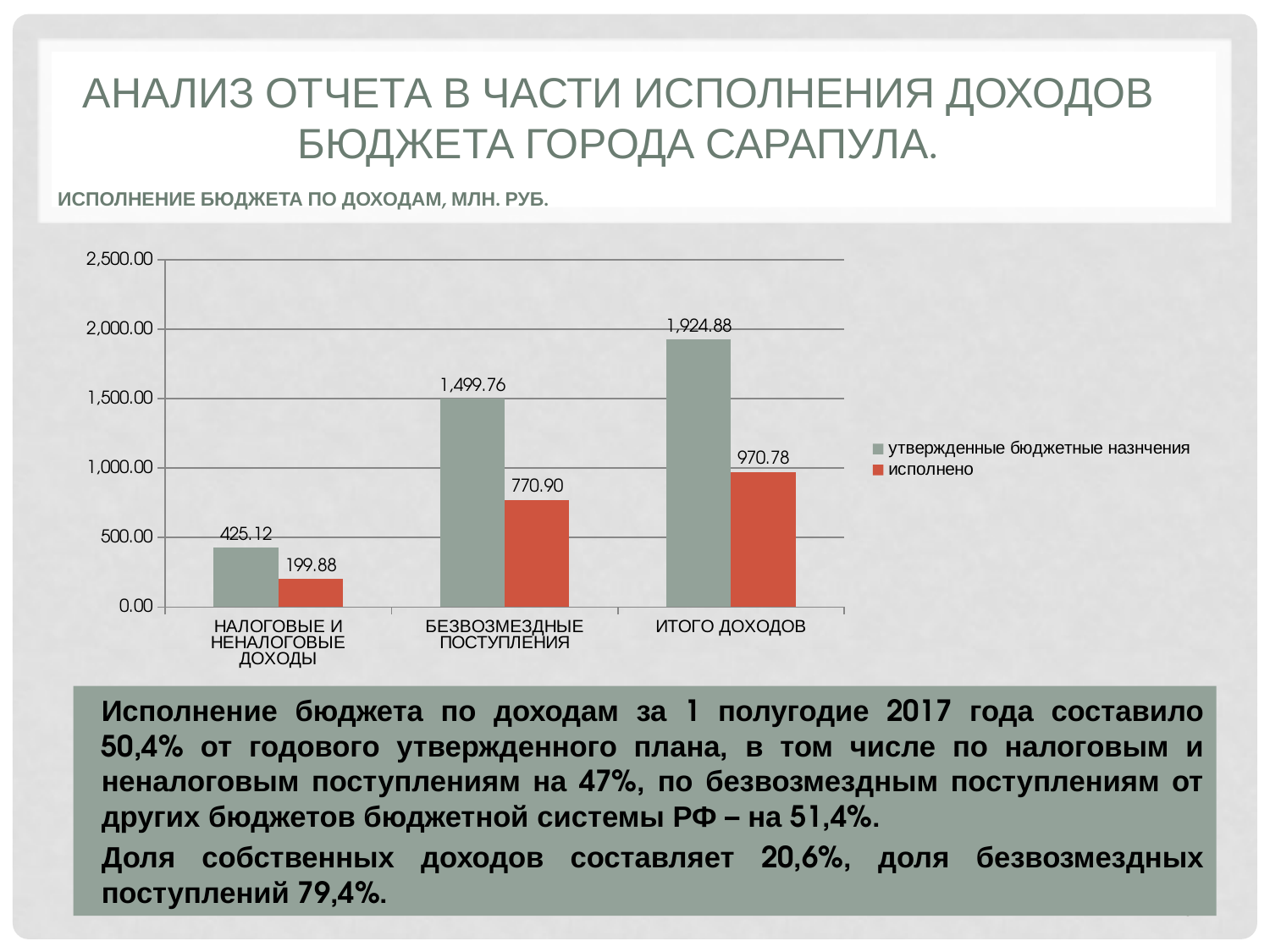

# Анализ отчета в части исполнения доходов бюджета города Сарапула.
Исполнение бюджета по доходам, млн. руб.

### Chart

| Category | утвержденные бюджетные назнчения | исполнено |
|---|---|---|
| НАЛОГОВЫЕ И НЕНАЛОГОВЫЕ ДОХОДЫ | 425.118 | 199.882 |
| БЕЗВОЗМЕЗДНЫЕ ПОСТУПЛЕНИЯ | 1499.757 | 770.898 |
| ИТОГО ДОХОДОВ | 1924.875 | 970.78 |
Исполнение бюджета по доходам за 1 полугодие 2017 года составило 50,4% от годового утвержденного плана, в том числе по налоговым и неналоговым поступлениям на 47%, по безвозмездным поступлениям от других бюджетов бюджетной системы РФ – на 51,4%.
Доля собственных доходов составляет 20,6%, доля безвозмездных поступлений 79,4%.
6